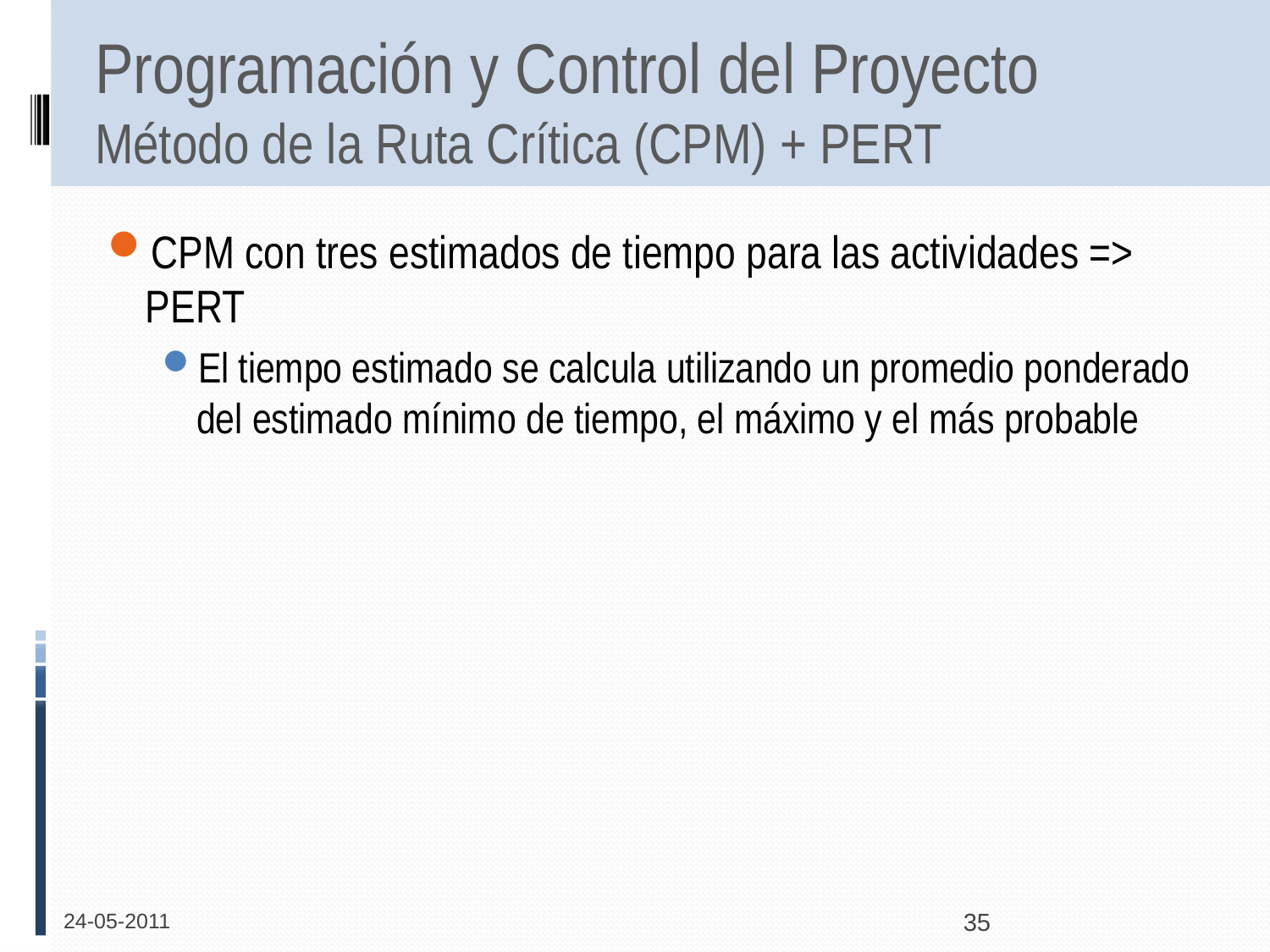

# Programación y Control del Proyecto Método de la Ruta Crítica (CPM) + PERT
CPM con tres estimados de tiempo para las actividades => PERT
El tiempo estimado se calcula utilizando un promedio ponderado del estimado mínimo de tiempo, el máximo y el más probable

24-05-2011
35